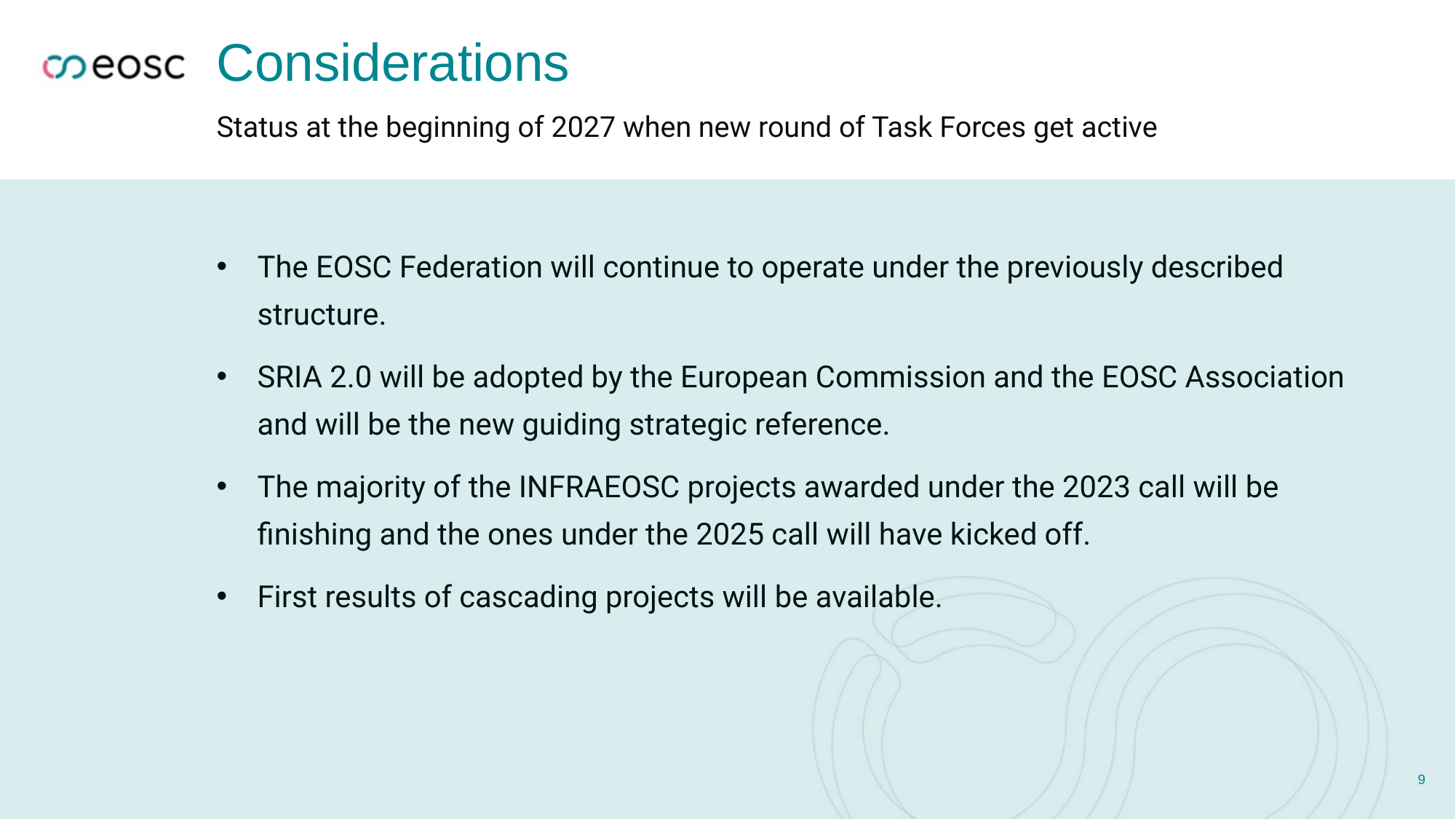

# Considerations
Status at the beginning of 2027 when new round of Task Forces get active

The EOSC Federation will continue to operate under the previously described structure.
SRIA 2.0 will be adopted by the European Commission and the EOSC Association and will be the new guiding strategic reference.
The majority of the INFRAEOSC projects awarded under the 2023 call will be finishing and the ones under the 2025 call will have kicked off.
First results of cascading projects will be available.

9